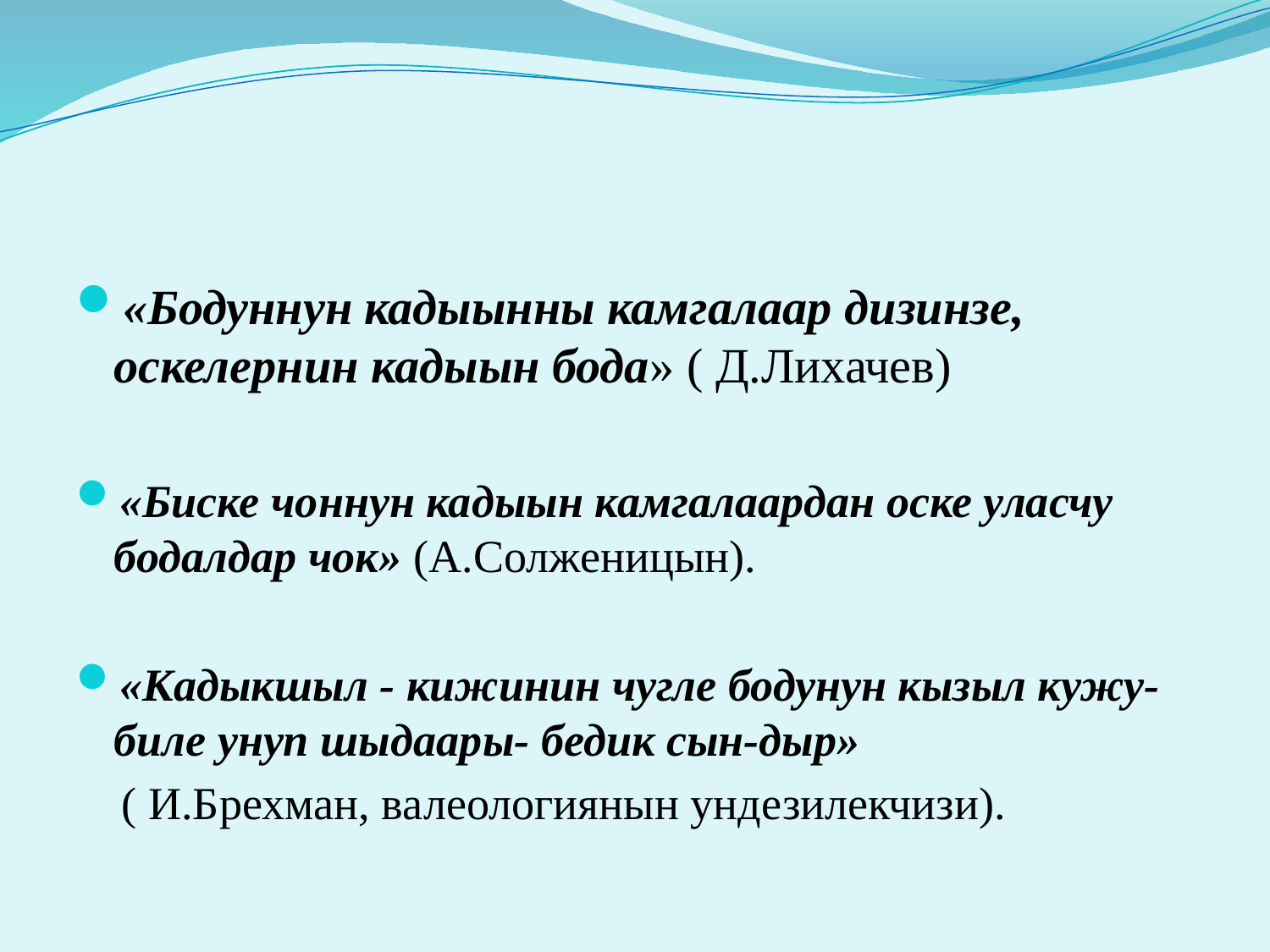

#
«Бодуннун кадыынны камгалаар дизинзе, оскелернин кадыын бода» ( Д.Лихачев)

«Биске чоннун кадыын камгалаардан оске уласчу бодалдар чок» (А.Солженицын).

«Кадыкшыл - кижинин чугле бодунун кызыл кужу-биле унуп шыдаары- бедик сын-дыр»
    ( И.Брехман, валеологиянын ундезилекчизи).